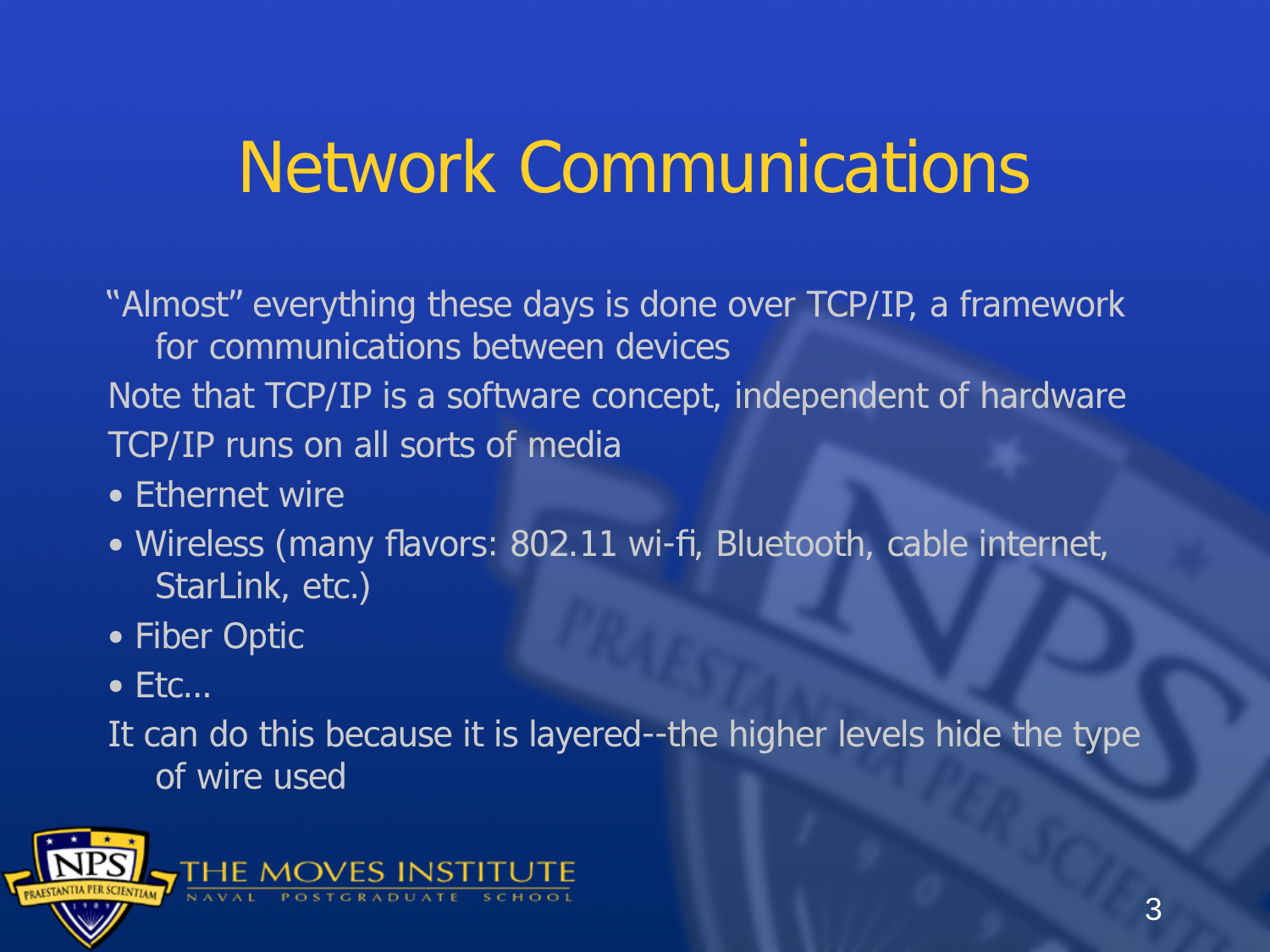

# Network Communications
“Almost” everything these days is done over TCP/IP, a framework for communications between devices
Note that TCP/IP is a software concept, independent of hardware
TCP/IP runs on all sorts of media
• Ethernet wire
• Wireless (many flavors: 802.11 wi-fi, Bluetooth, cable internet, StarLink, etc.)
• Fiber Optic
• Etc…
It can do this because it is layered--the higher levels hide the type of wire used
3